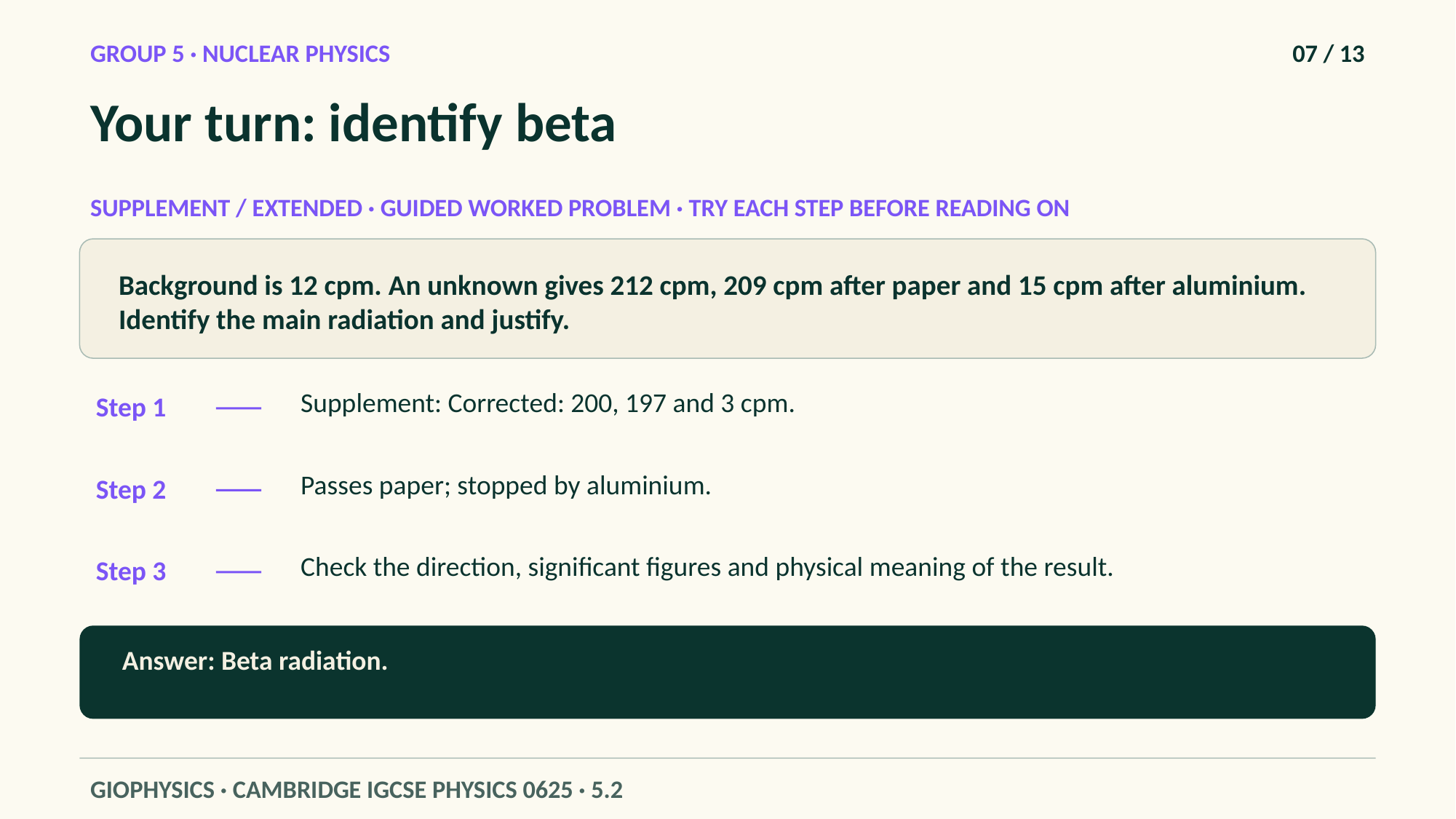

GROUP 5 · NUCLEAR PHYSICS
07 / 13
Your turn: identify beta
SUPPLEMENT / EXTENDED · GUIDED WORKED PROBLEM · TRY EACH STEP BEFORE READING ON

Background is 12 cpm. An unknown gives 212 cpm, 209 cpm after paper and 15 cpm after aluminium. Identify the main radiation and justify.
Supplement: Corrected: 200, 197 and 3 cpm.
Step 1

Passes paper; stopped by aluminium.
Step 2

Check the direction, significant figures and physical meaning of the result.
Step 3

Answer: Beta radiation.

GIOPHYSICS · CAMBRIDGE IGCSE PHYSICS 0625 · 5.2